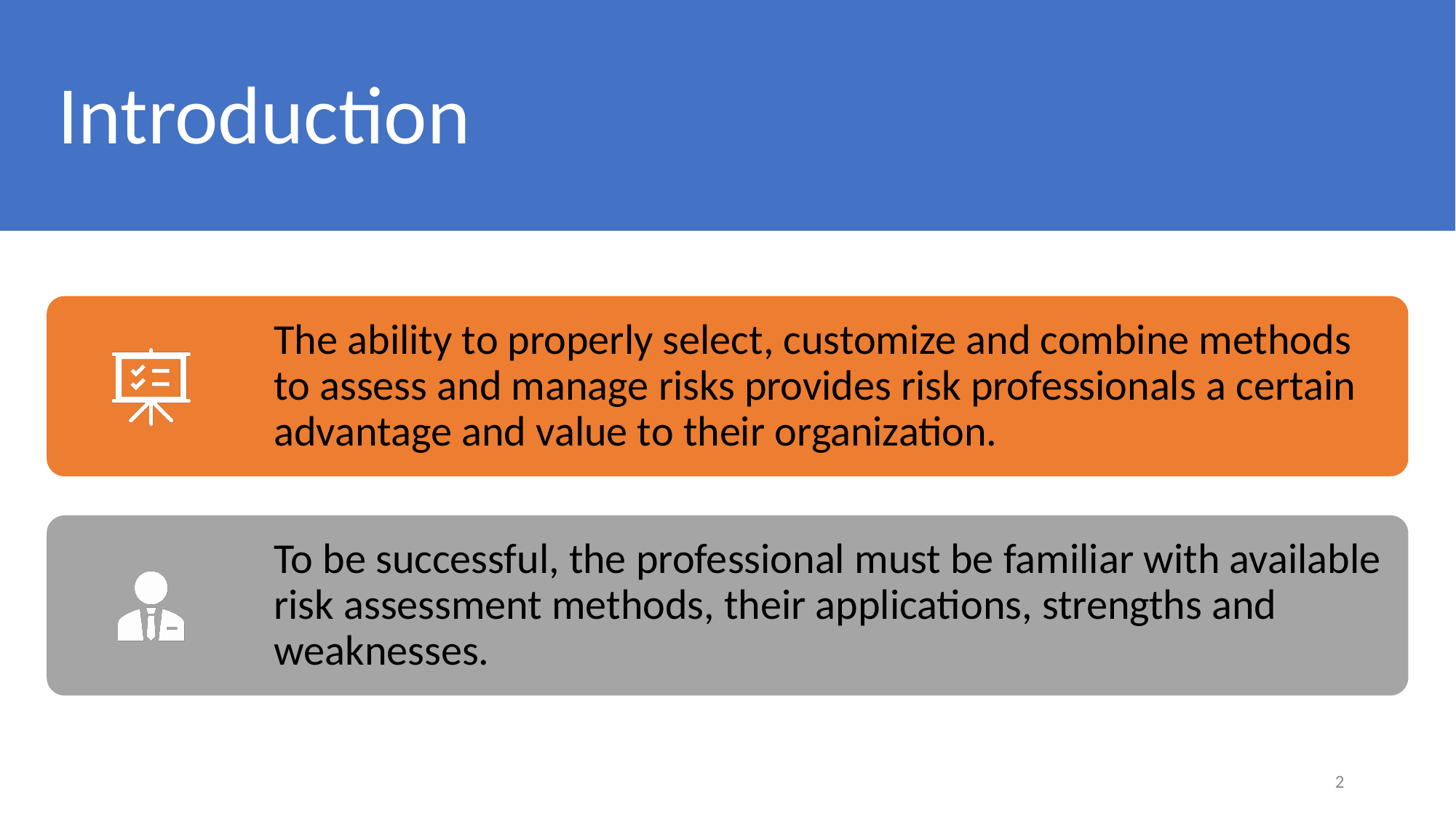

# Introduction
The ability to properly select, customize and combine methods to assess and manage risks provides risk professionals a certain advantage and value to their organization.
To be successful, the professional must be familiar with available risk assessment methods, their applications, strengths and weaknesses.
2